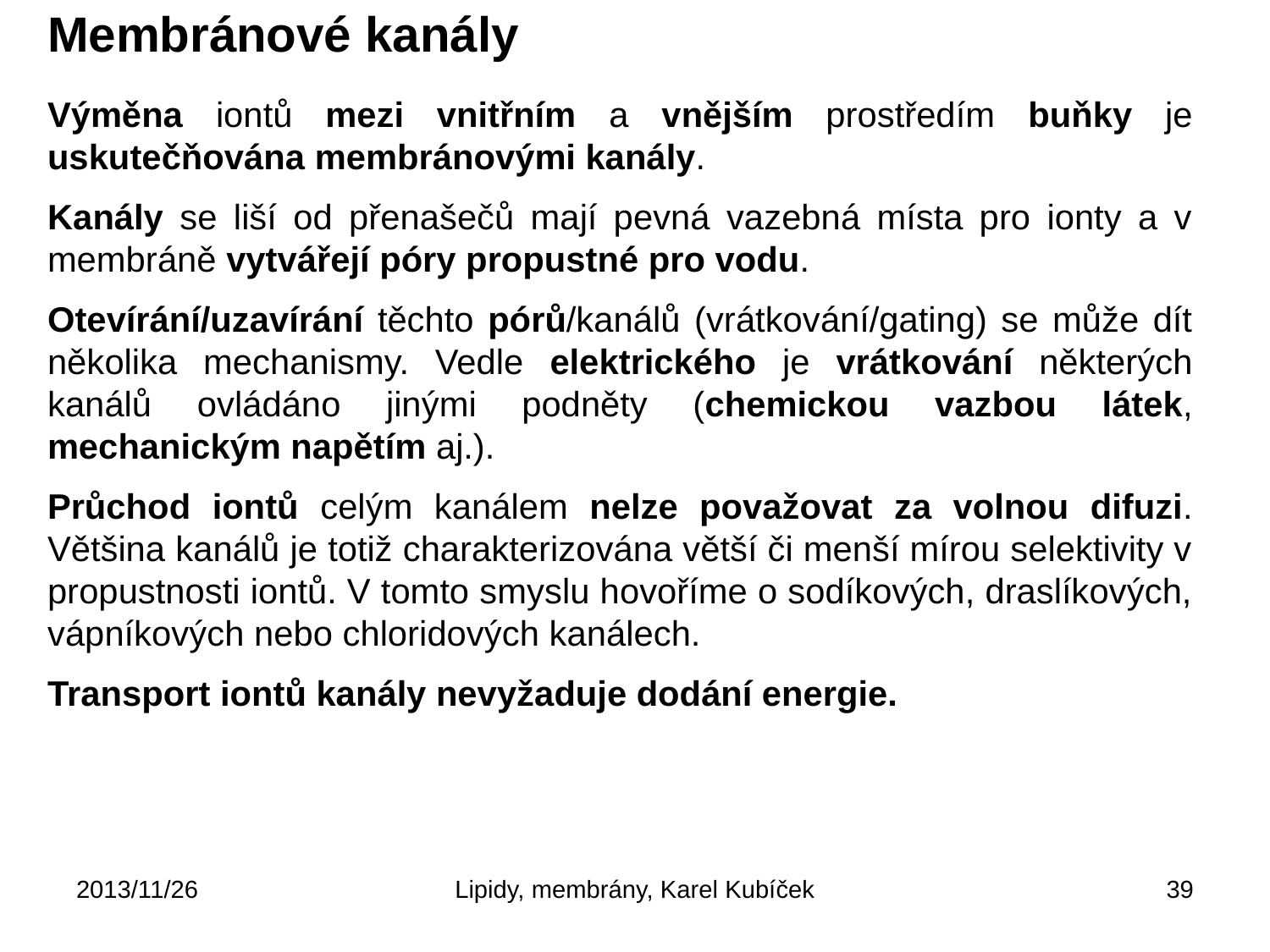

Membránové kanály
Výměna iontů mezi vnitřním a vnějším prostředím buňky je uskutečňována membránovými kanály.
Kanály se liší od přenašečů mají pevná vazebná místa pro ionty a v membráně vytvářejí póry propustné pro vodu.
Otevírání/uzavírání těchto pórů/kanálů (vrátkování/gating) se může dít několika mechanismy. Vedle elektrického je vrátkování některých kanálů ovládáno jinými podněty (chemickou vazbou látek, mechanickým napětím aj.).
Průchod iontů celým kanálem nelze považovat za volnou difuzi. Většina kanálů je totiž charakterizována větší či menší mírou selektivity v propustnosti iontů. V tomto smyslu hovoříme o sodíkových, draslíkových, vápníkových nebo chloridových kanálech.
Transport iontů kanály nevyžaduje dodání energie.

2013/11/26
Lipidy, membrány, Karel Kubíček
39